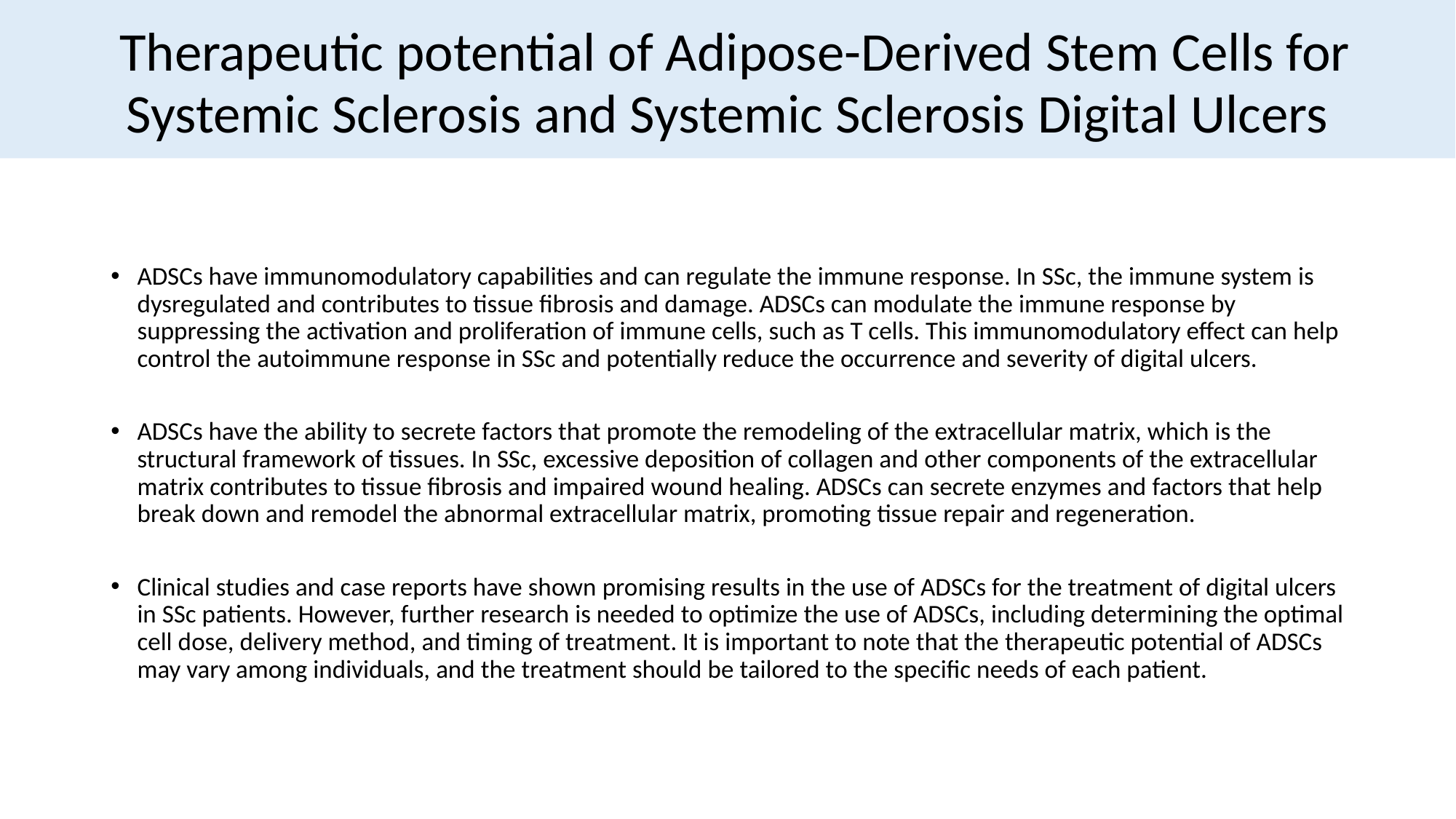

Therapeutic potential of Adipose-Derived Stem Cells for Systemic Sclerosis and Systemic Sclerosis Digital Ulcers

ADSCs have immunomodulatory capabilities and can regulate the immune response. In SSc, the immune system is dysregulated and contributes to tissue fibrosis and damage. ADSCs can modulate the immune response by suppressing the activation and proliferation of immune cells, such as T cells. This immunomodulatory effect can help control the autoimmune response in SSc and potentially reduce the occurrence and severity of digital ulcers.

ADSCs have the ability to secrete factors that promote the remodeling of the extracellular matrix, which is the structural framework of tissues. In SSc, excessive deposition of collagen and other components of the extracellular matrix contributes to tissue fibrosis and impaired wound healing. ADSCs can secrete enzymes and factors that help break down and remodel the abnormal extracellular matrix, promoting tissue repair and regeneration.

Clinical studies and case reports have shown promising results in the use of ADSCs for the treatment of digital ulcers in SSc patients. However, further research is needed to optimize the use of ADSCs, including determining the optimal cell dose, delivery method, and timing of treatment. It is important to note that the therapeutic potential of ADSCs may vary among individuals, and the treatment should be tailored to the specific needs of each patient.